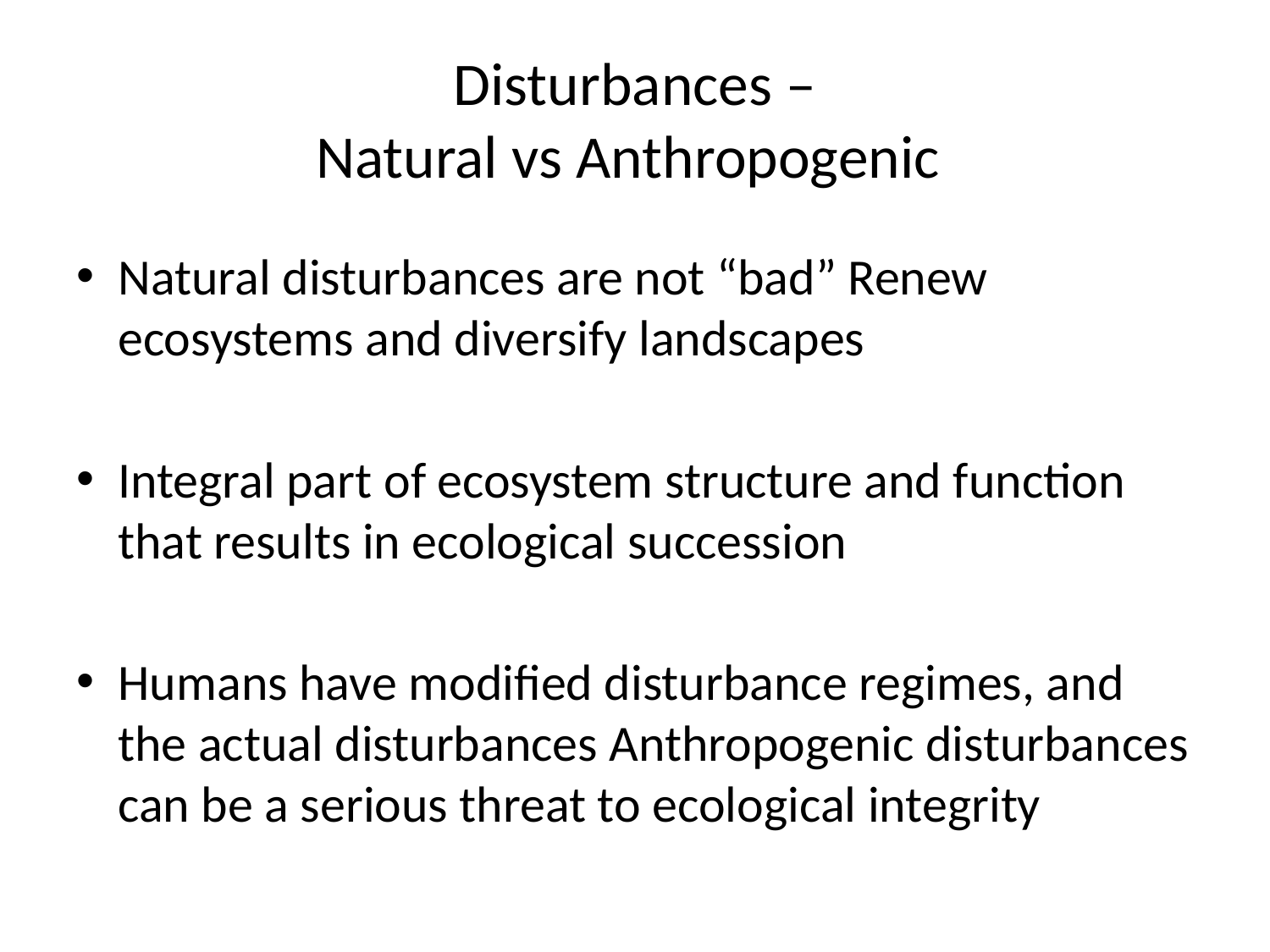

# Disturbances – Natural vs Anthropogenic

Natural disturbances are not “bad” Renew ecosystems and diversify landscapes

Integral part of ecosystem structure and function that results in ecological succession

Humans have modified disturbance regimes, and the actual disturbances Anthropogenic disturbances can be a serious threat to ecological integrity